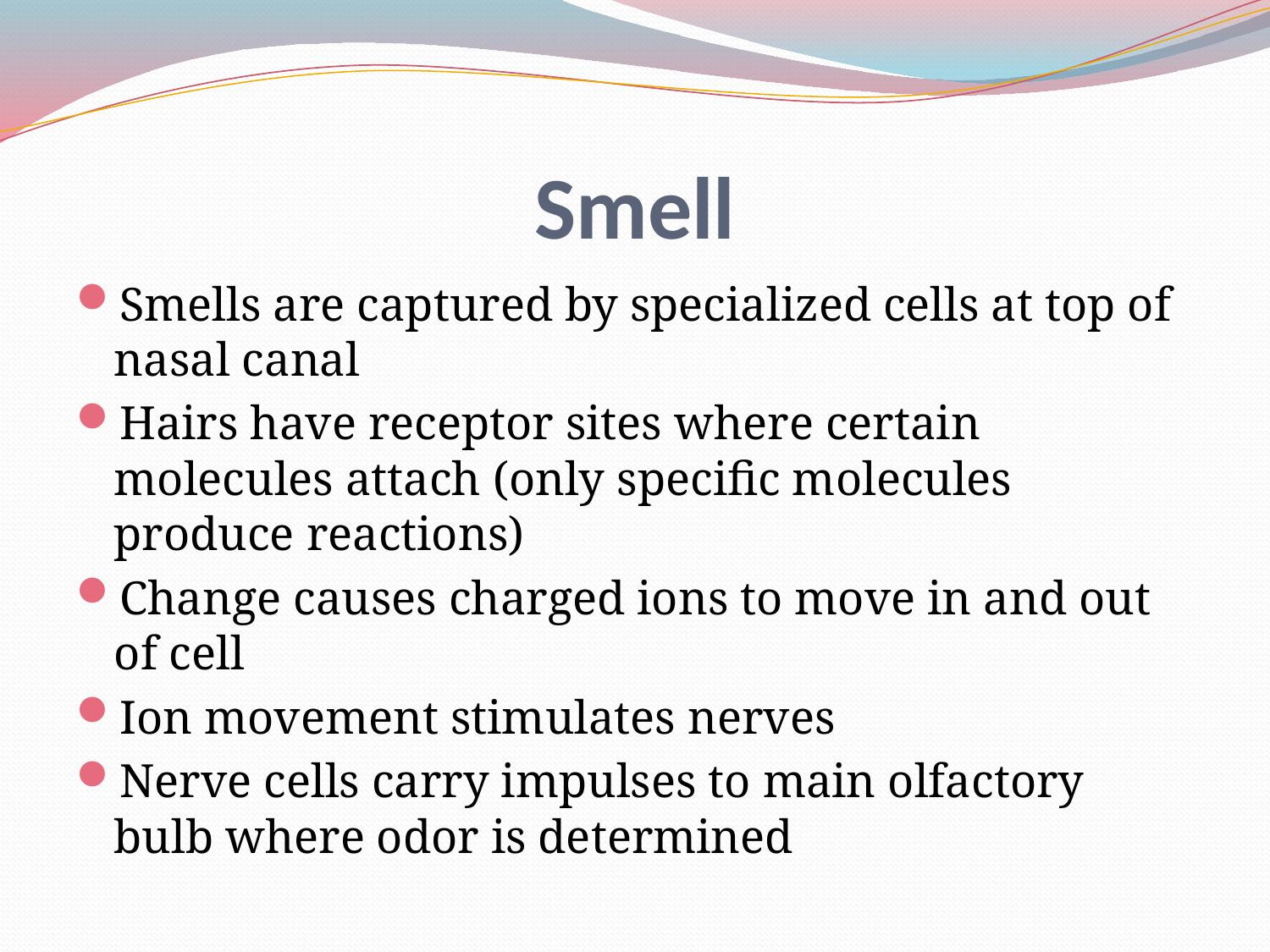

# Smell
Smells are captured by specialized cells at top of nasal canal
Hairs have receptor sites where certain molecules attach (only specific molecules produce reactions)
Change causes charged ions to move in and out of cell
Ion movement stimulates nerves
Nerve cells carry impulses to main olfactory bulb where odor is determined